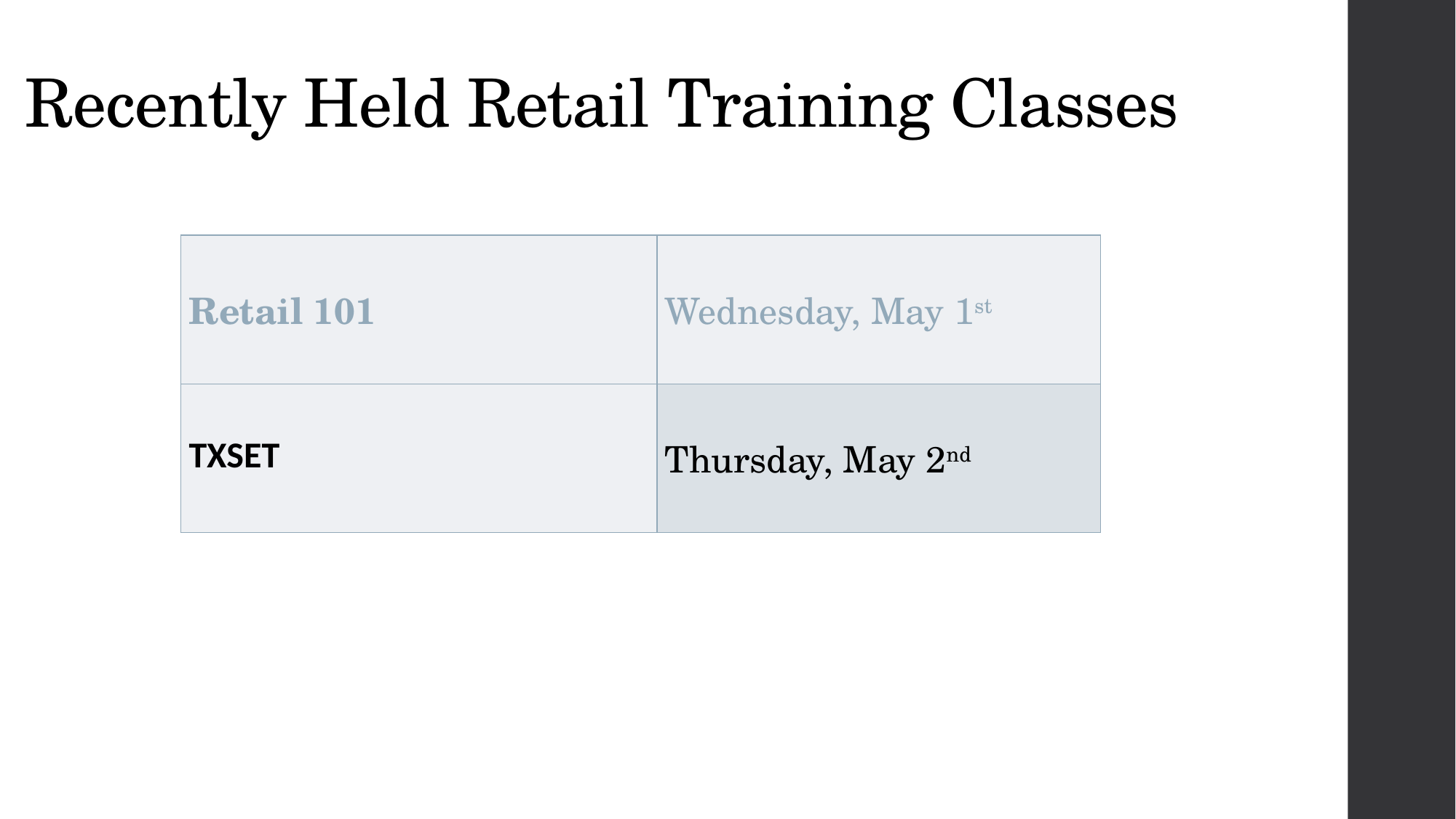

# Recently Held Retail Training Classes
| Retail 101 | Wednesday, May 1st |
| --- | --- |
| TXSET | Thursday, May 2nd |